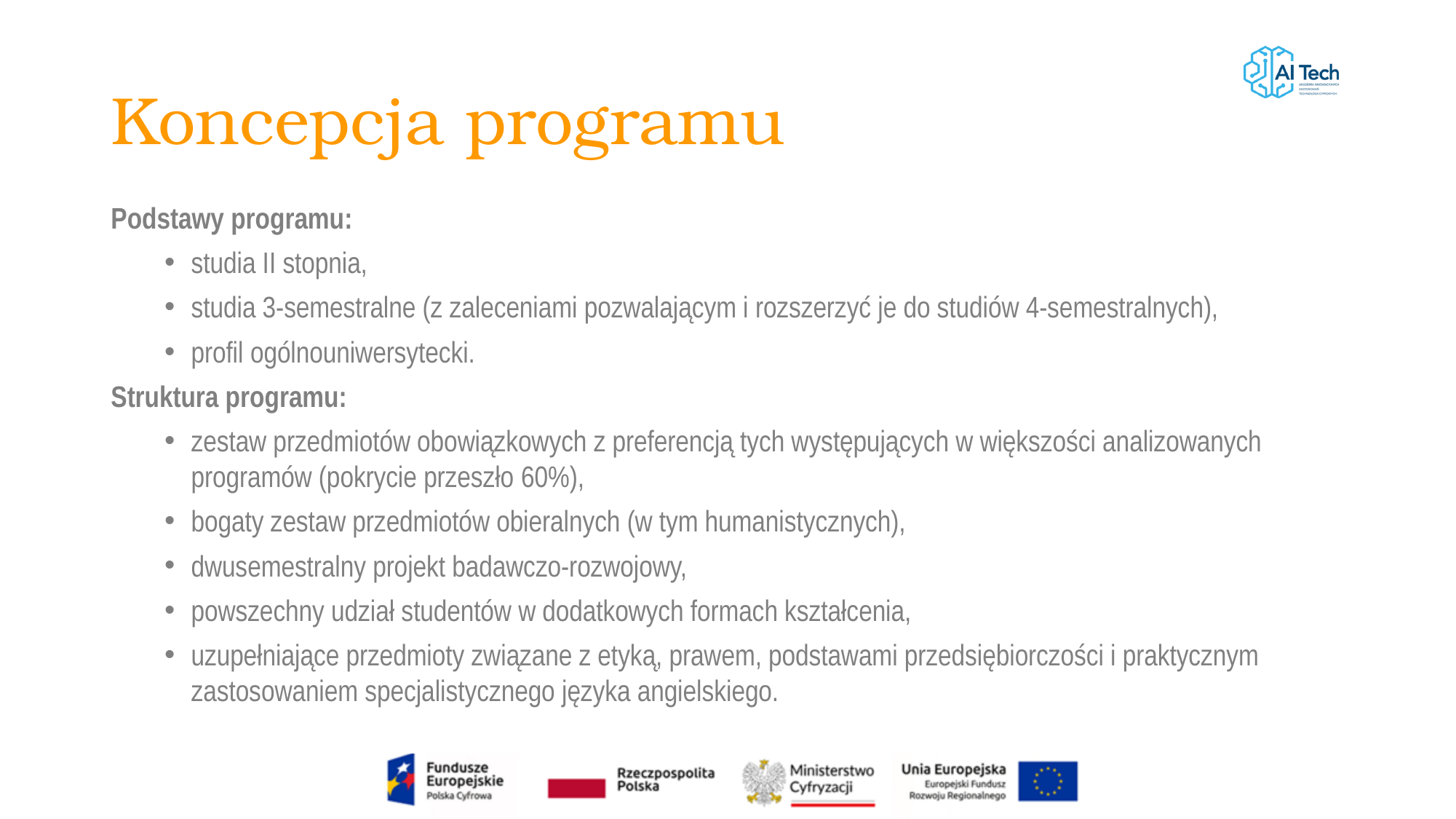

# Koncepcja programu
Podstawy programu:
studia II stopnia,
studia 3-semestralne (z zaleceniami pozwalającym i rozszerzyć je do studiów 4-semestralnych),
profil ogólnouniwersytecki.
Struktura programu:
zestaw przedmiotów obowiązkowych z preferencją tych występujących w większości analizowanych programów (pokrycie przeszło 60%),
bogaty zestaw przedmiotów obieralnych (w tym humanistycznych),
dwusemestralny projekt badawczo-rozwojowy,
powszechny udział studentów w dodatkowych formach kształcenia,
uzupełniające przedmioty związane z etyką, prawem, podstawami przedsiębiorczości i praktycznym zastosowaniem specjalistycznego języka angielskiego.